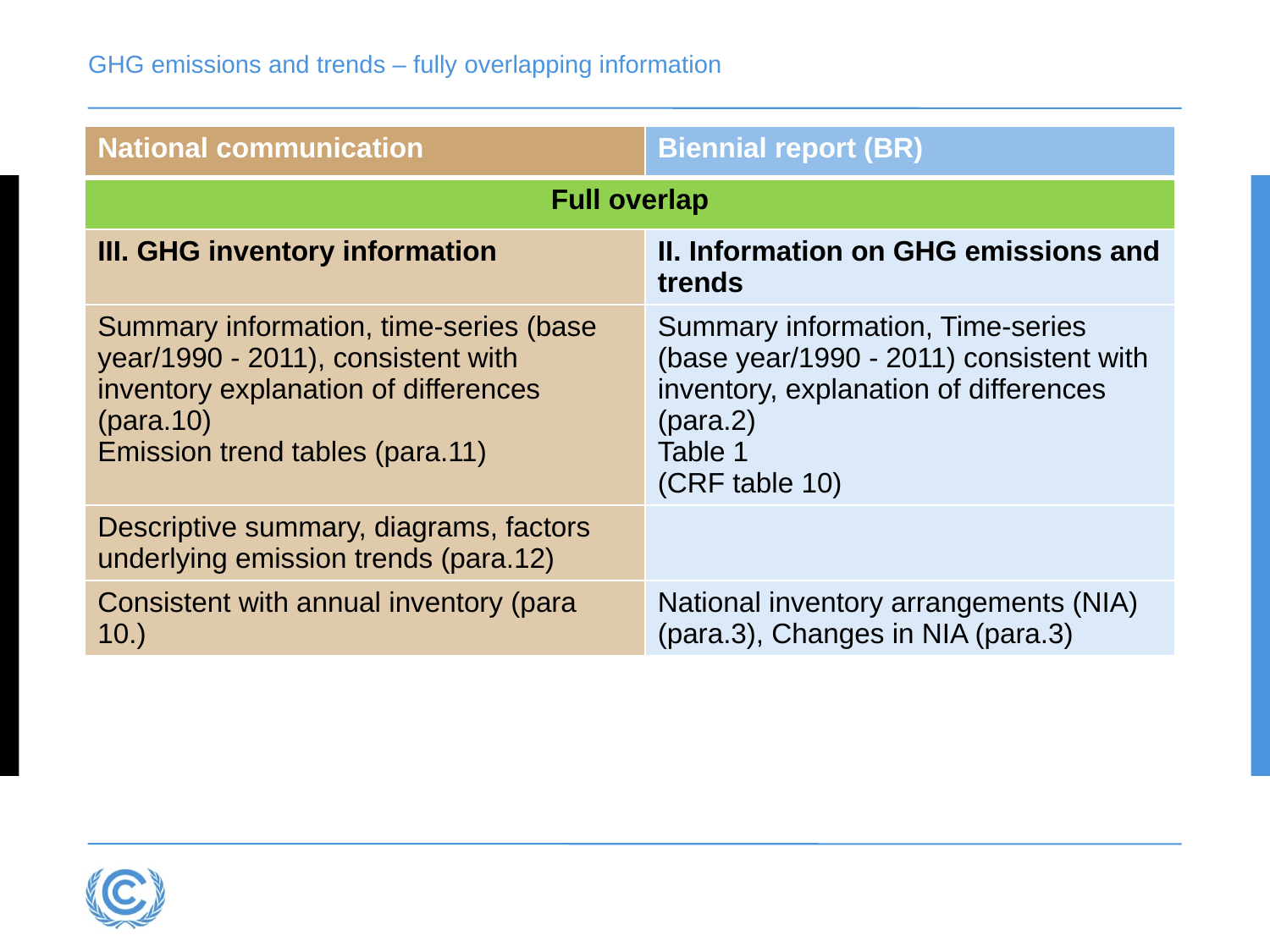

# GHG emissions and trends – fully overlapping information
| National communication | Biennial report (BR) |
| --- | --- |
| Full overlap |  |
| III. GHG inventory information | II. Information on GHG emissions and trends |
| Summary information, time-series (base year/1990 - 2011), consistent with inventory explanation of differences (para.10) Emission trend tables (para.11) | Summary information, Time-series (base year/1990 - 2011) consistent with inventory, explanation of differences (para.2) Table 1 (CRF table 10) |
| Descriptive summary, diagrams, factors underlying emission trends (para.12) |  |
| Consistent with annual inventory (para 10.) | National inventory arrangements (NIA) (para.3), Changes in NIA (para.3) |